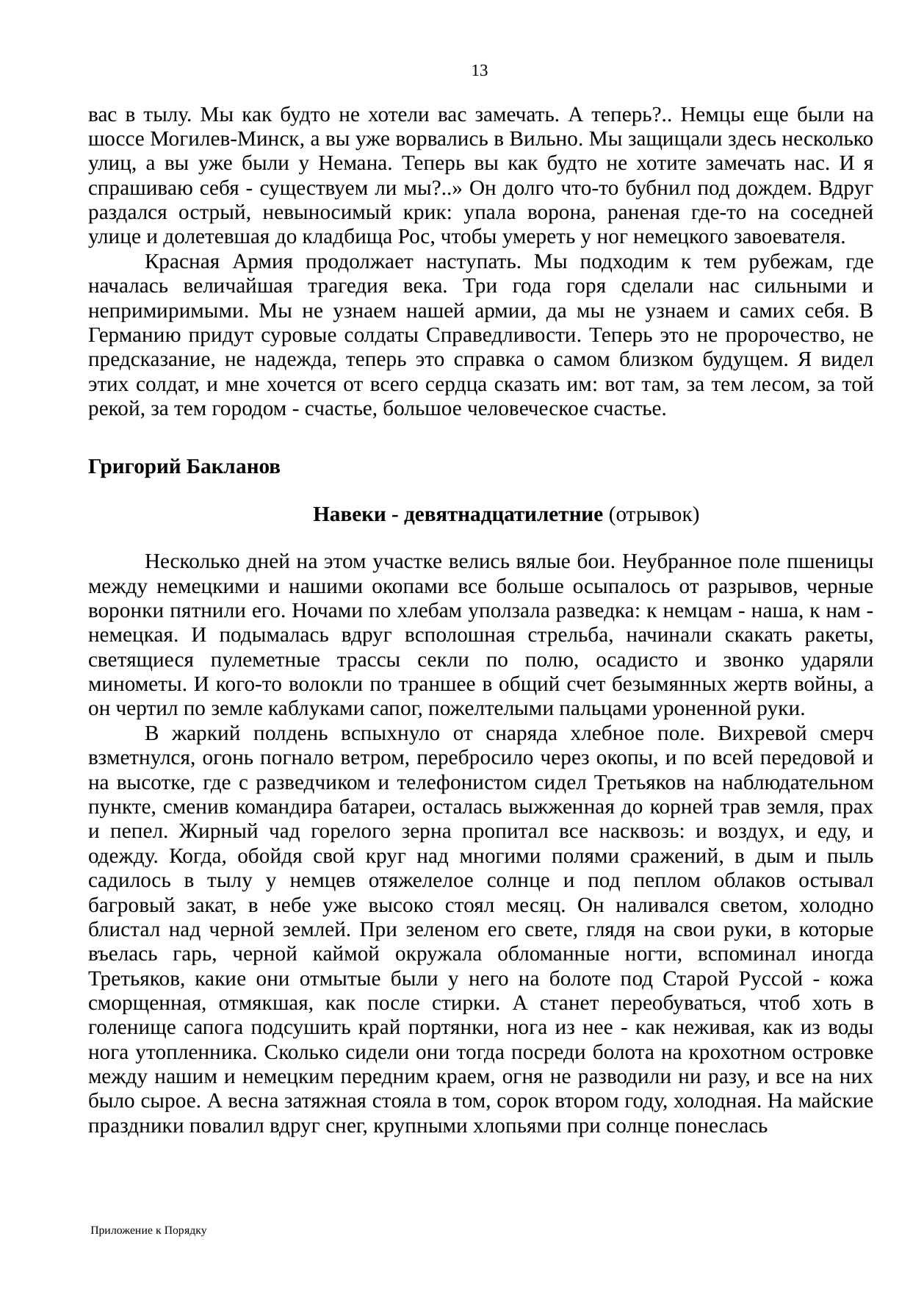

13
вас в тылу. Мы как будто не хотели вас замечать. А теперь?.. Немцы еще были на шоссе Могилев-Минск, а вы уже ворвались в Вильно. Мы защищали здесь несколько улиц, а вы уже были у Немана. Теперь вы как будто не хотите замечать нас. И я спрашиваю себя - существуем ли мы?..» Он долго что-то бубнил под дождем. Вдруг раздался острый, невыносимый крик: упала ворона, раненая где-то на соседней улице и долетевшая до кладбища Рос, чтобы умереть у ног немецкого завоевателя.
Красная Армия продолжает наступать. Мы подходим к тем рубежам, где началась величайшая трагедия века. Три года горя сделали нас сильными и непримиримыми. Мы не узнаем нашей армии, да мы не узнаем и самих себя. В Германию придут суровые солдаты Справедливости. Теперь это не пророчество, не предсказание, не надежда, теперь это справка о самом близком будущем. Я видел этих солдат, и мне хочется от всего сердца сказать им: вот там, за тем лесом, за той рекой, за тем городом - счастье, большое человеческое счастье.
Григорий Бакланов
Навеки - девятнадцатилетние (отрывок)
Несколько дней на этом участке велись вялые бои. Неубранное поле пшеницы между немецкими и нашими окопами все больше осыпалось от разрывов, черные воронки пятнили его. Ночами по хлебам уползала разведка: к немцам - наша, к нам - немецкая. И подымалась вдруг всполошная стрельба, начинали скакать ракеты, светящиеся пулеметные трассы секли по полю, осадисто и звонко ударяли минометы. И кого-то волокли по траншее в общий счет безымянных жертв войны, а он чертил по земле каблуками сапог, пожелтелыми пальцами уроненной руки.
В жаркий полдень вспыхнуло от снаряда хлебное поле. Вихревой смерч взметнулся, огонь погнало ветром, перебросило через окопы, и по всей передовой и на высотке, где с разведчиком и телефонистом сидел Третьяков на наблюдательном пункте, сменив командира батареи, осталась выжженная до корней трав земля, прах и пепел. Жирный чад горелого зерна пропитал все насквозь: и воздух, и еду, и одежду. Когда, обойдя свой круг над многими полями сражений, в дым и пыль садилось в тылу у немцев отяжелелое солнце и под пеплом облаков остывал багровый закат, в небе уже высоко стоял месяц. Он наливался светом, холодно блистал над черной землей. При зеленом его свете, глядя на свои руки, в которые въелась гарь, черной каймой окружала обломанные ногти, вспоминал иногда Третьяков, какие они отмытые были у него на болоте под Старой Руссой - кожа сморщенная, отмякшая, как после стирки. А станет переобуваться, чтоб хоть в голенище сапога подсушить край портянки, нога из нее - как неживая, как из воды нога утопленника. Сколько сидели они тогда посреди болота на крохотном островке между нашим и немецким передним краем, огня не разводили ни разу, и все на них было сырое. А весна затяжная стояла в том, сорок втором году, холодная. На майские праздники повалил вдруг снег, крупными хлопьями при солнце понеслась
Приложение к Порядку